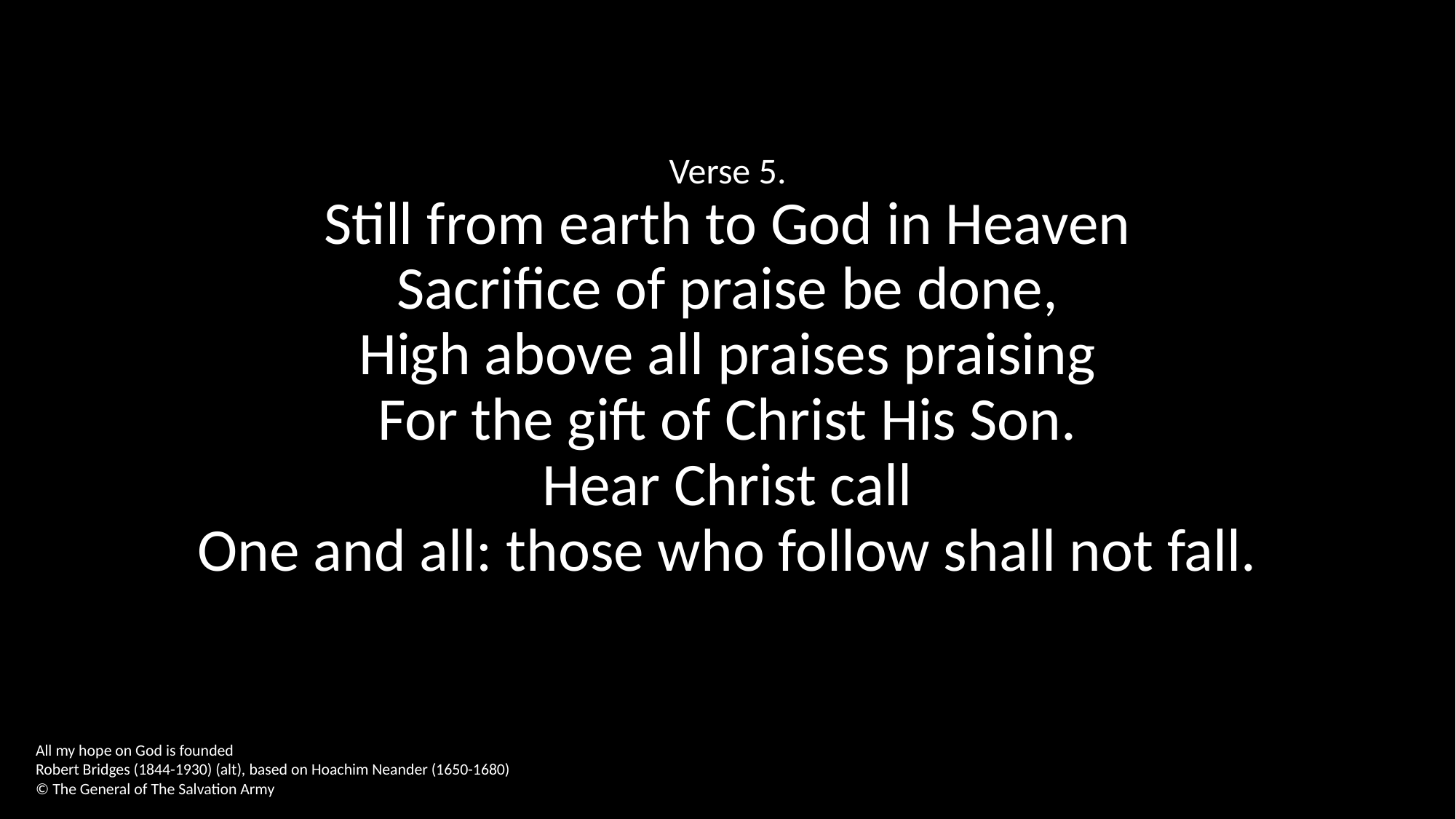

Verse 5.
Still from earth to God in Heaven
Sacrifice of praise be done,
High above all praises praising
For the gift of Christ His Son.
Hear Christ call
One and all: those who follow shall not fall.
All my hope on God is founded
Robert Bridges (1844-1930) (alt), based on Hoachim Neander (1650-1680)
© The General of The Salvation Army